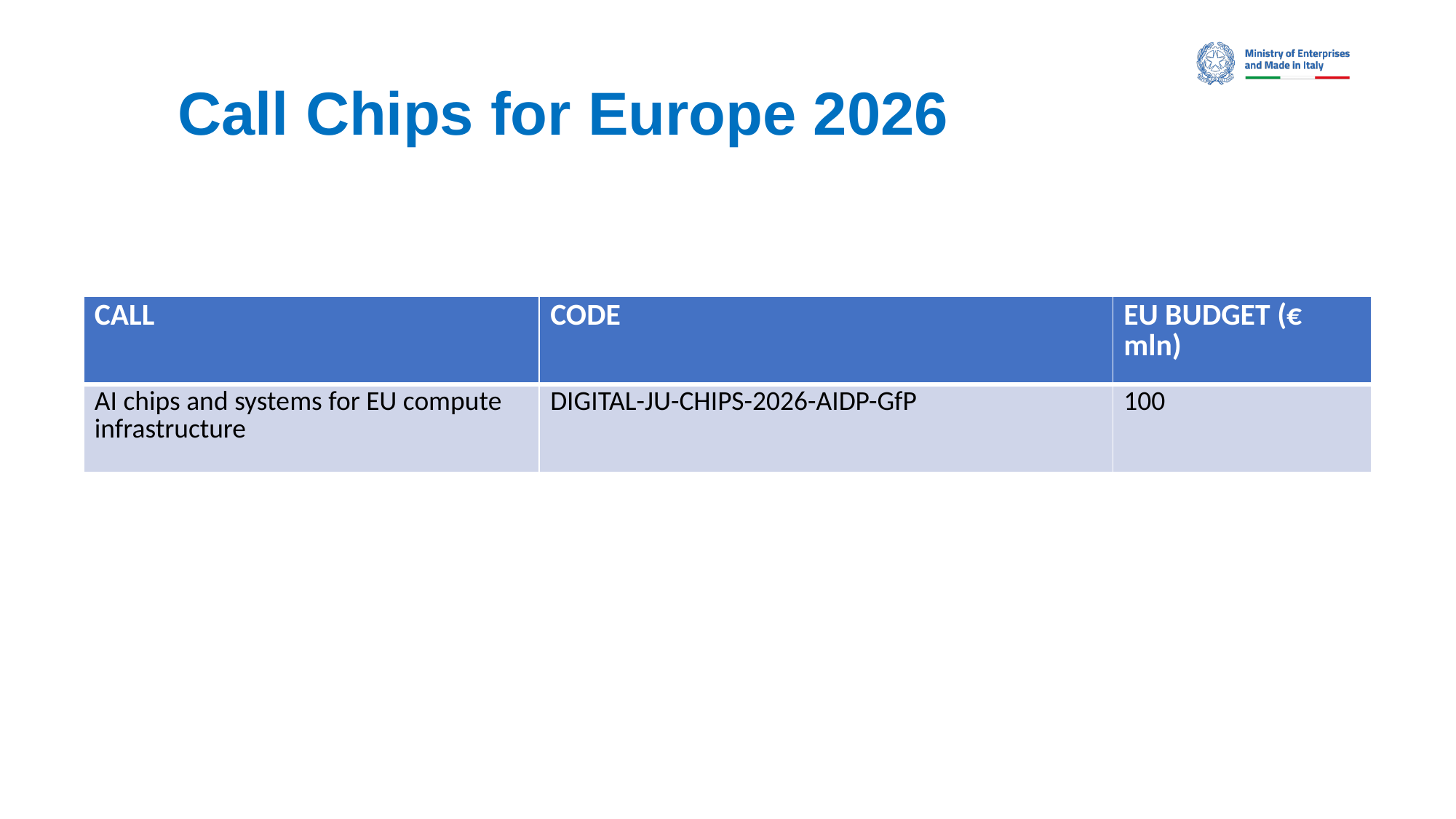

# Call Chips for Europe 2026
| CALL | CODE | EU BUDGET (€ mln) |
| --- | --- | --- |
| AI chips and systems for EU compute infrastructure | DIGITAL-JU-CHIPS-2026-AIDP-GfP | 100 |